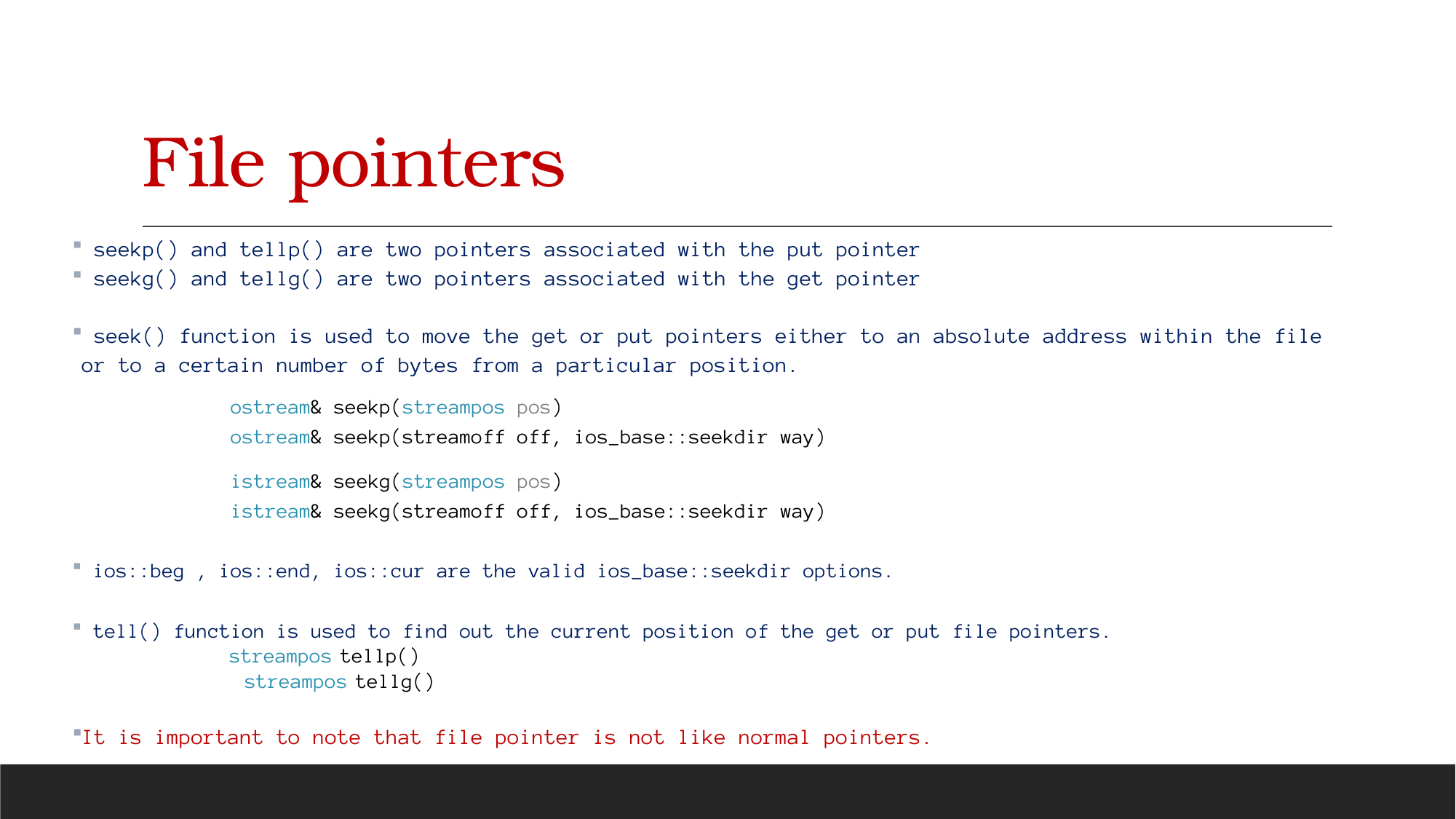

# File pointers
 seekp() and tellp() are two pointers associated with the put pointer
 seekg() and tellg() are two pointers associated with the get pointer

 seek() function is used to move the get or put pointers either to an absolute address within the file or to a certain number of bytes from a particular position.
             ostream& seekp(streampos pos)
             ostream& seekp(streamoff off, ios_base::seekdir way)
             istream& seekg(streampos pos)
             istream& seekg(streamoff off, ios_base::seekdir way)

 ios::beg , ios::end, ios::cur are the valid ios_base::seekdir options.

 tell() function is used to find out the current position of the get or put file pointers.
	          streampos tellp()
            streampos tellg()

It is important to note that file pointer is not like normal pointers.